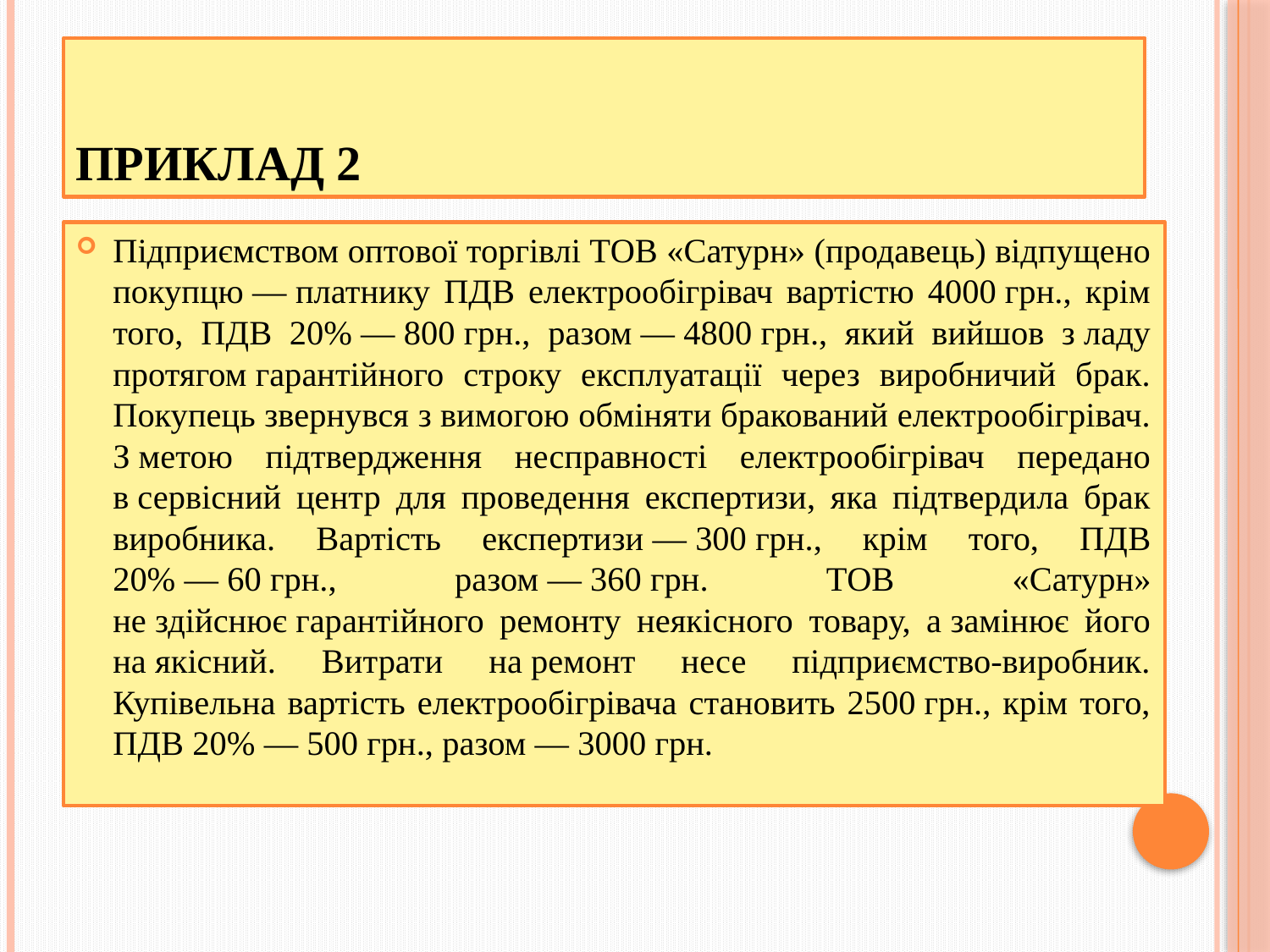

# Приклад 2
Підприємством оптової торгівлі ТОВ «Сатурн» (продавець) відпущено покупцю — платнику ПДВ електрообігрівач вартістю 4000 грн., крім того, ПДВ 20% — 800 грн., разом — 4800 грн., який вийшов з ладу протягом гарантійного строку експлуатації через виробничий брак. Покупець звернувся з вимогою обміняти бракований електрообігрівач. З метою підтвердження несправності електрообігрівач передано в сервісний центр для проведення експертизи, яка підтвердила брак виробника. Вартість експертизи — 300 грн., крім того, ПДВ 20% — 60 грн., разом — 360 грн. ТОВ «Сатурн» не здійснює гарантійного ремонту неякісного товару, а замінює його на якісний. Витрати на ремонт несе підприємство-виробник. Купівельна вартість електрообігрівача становить 2500 грн., крім того, ПДВ 20% — 500 грн., разом — 3000 грн.